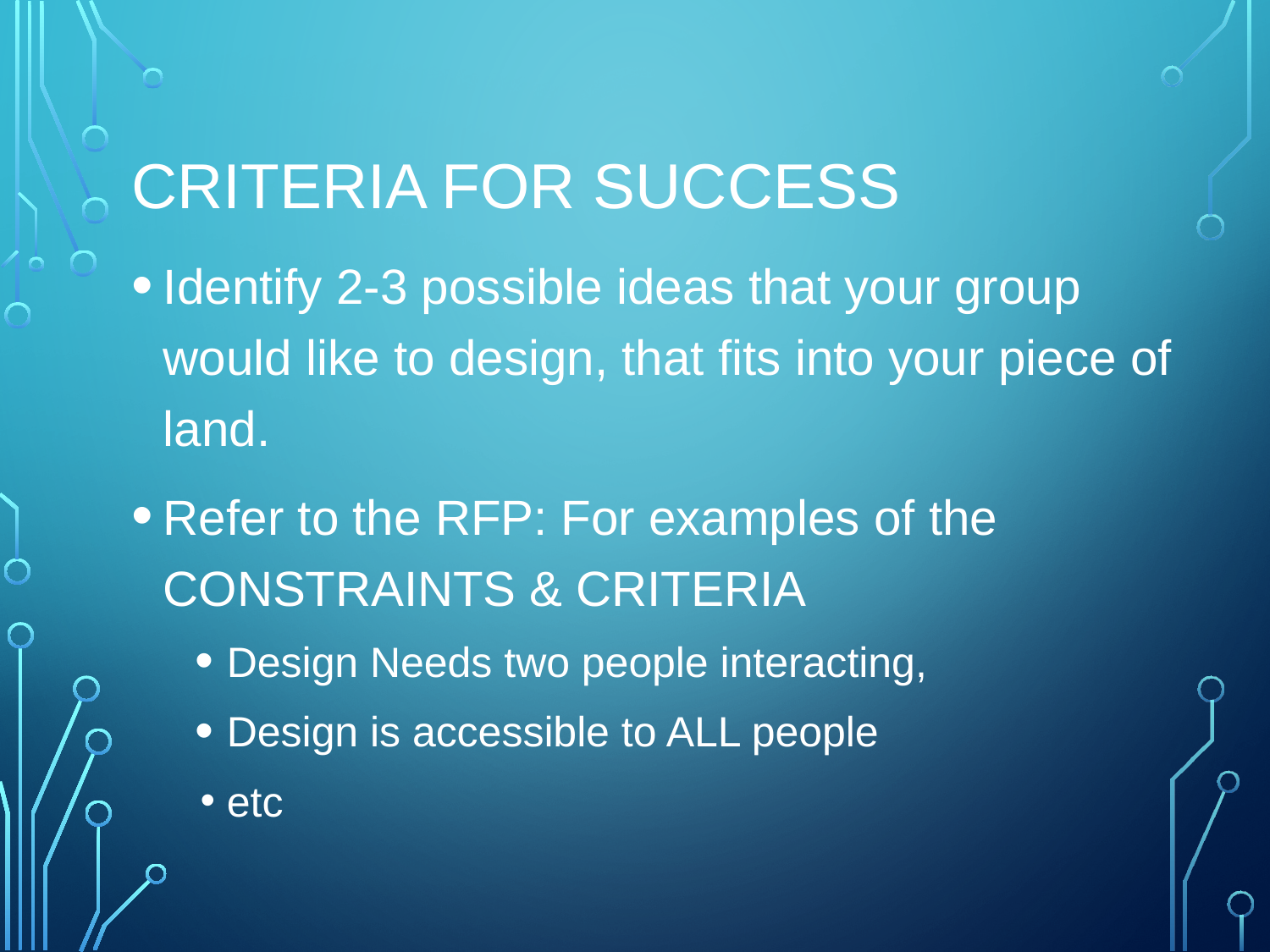

# CRITERIA FOR SUCCESS
Identify 2-3 possible ideas that your group would like to design, that fits into your piece of land.
Refer to the RFP: For examples of the CONSTRAINTS & CRITERIA
Design Needs two people interacting,
Design is accessible to ALL people
etc